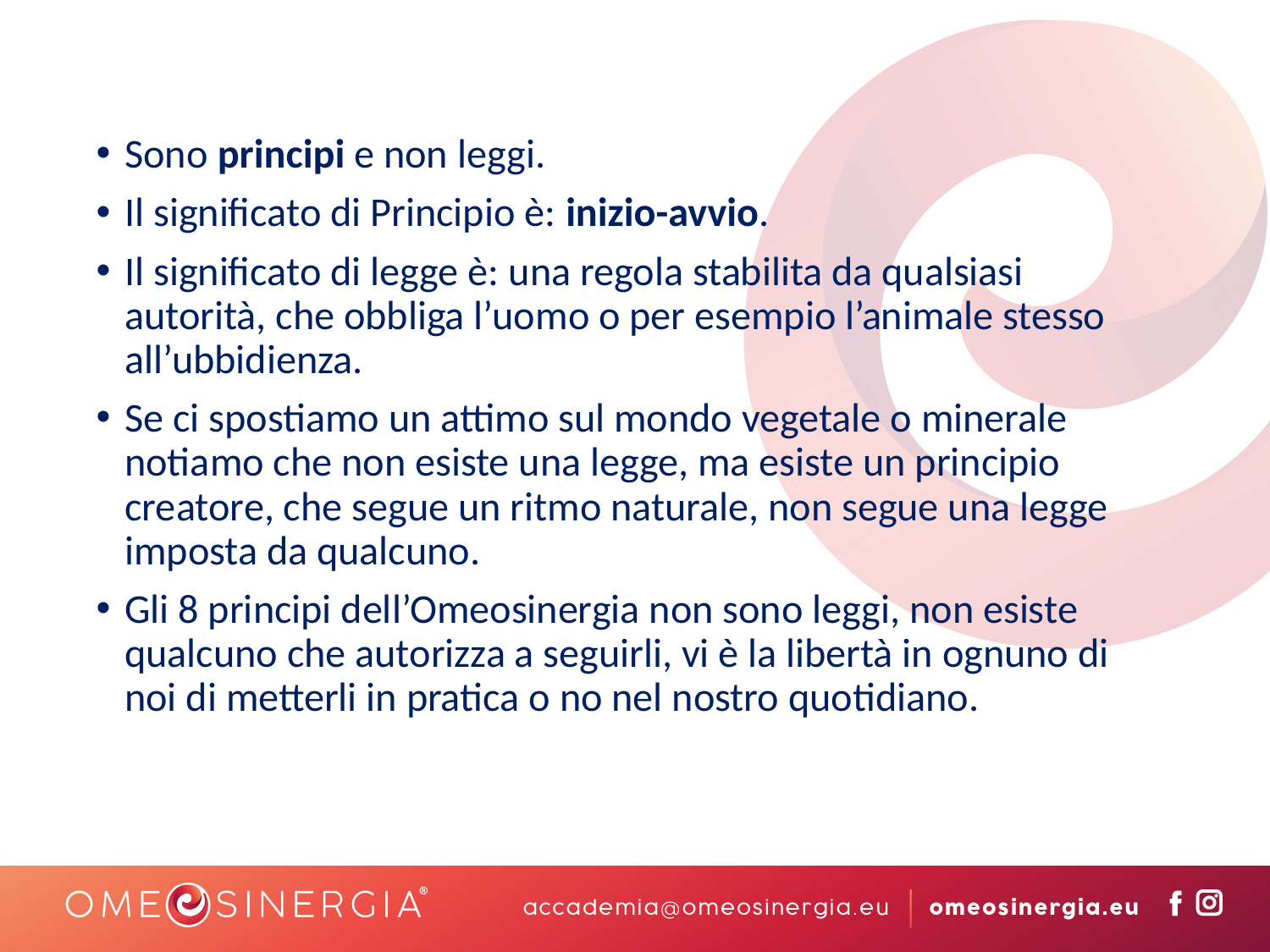

Sono principi e non leggi.
Il significato di Principio è: inizio-avvio.
Il significato di legge è: una regola stabilita da qualsiasi autorità, che obbliga l’uomo o per esempio l’animale stesso all’ubbidienza.
Se ci spostiamo un attimo sul mondo vegetale o minerale notiamo che non esiste una legge, ma esiste un principio creatore, che segue un ritmo naturale, non segue una legge imposta da qualcuno.
Gli 8 principi dell’Omeosinergia non sono leggi, non esiste qualcuno che autorizza a seguirli, vi è la libertà in ognuno di noi di metterli in pratica o no nel nostro quotidiano.